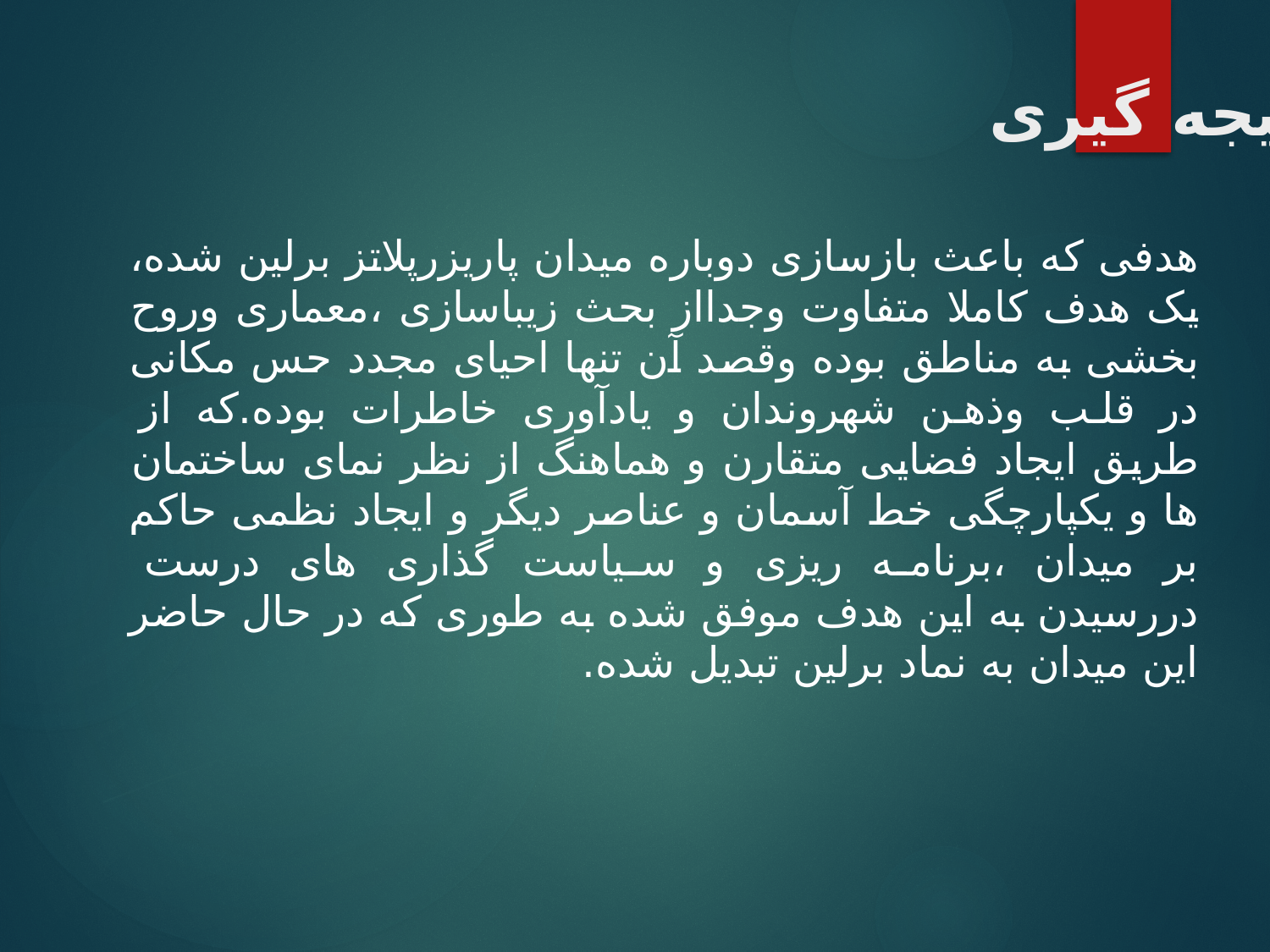

# نتیجه گیری

هدفی که باعث بازسازی دوباره میدان پاریزرپلاتز برلین شده، یک هدف کاملا متفاوت وجدااز بحث زیباسازی ،معماری وروح بخشی به مناطق بوده وقصد آن تنها احیای مجدد حس مکانی در قلب وذهن شهروندان و یادآوری خاطرات بوده.که از طریق ایجاد فضایی متقارن و هماهنگ از نظر نمای ساختمان ها و یکپارچگی خط آسمان و عناصر دیگر و ایجاد نظمی حاکم بر میدان ،برنامه ریزی و سیاست گذاری های درست دررسیدن به این هدف موفق شده به طوری که در حال حاضر این میدان به نماد برلین تبدیل شده.